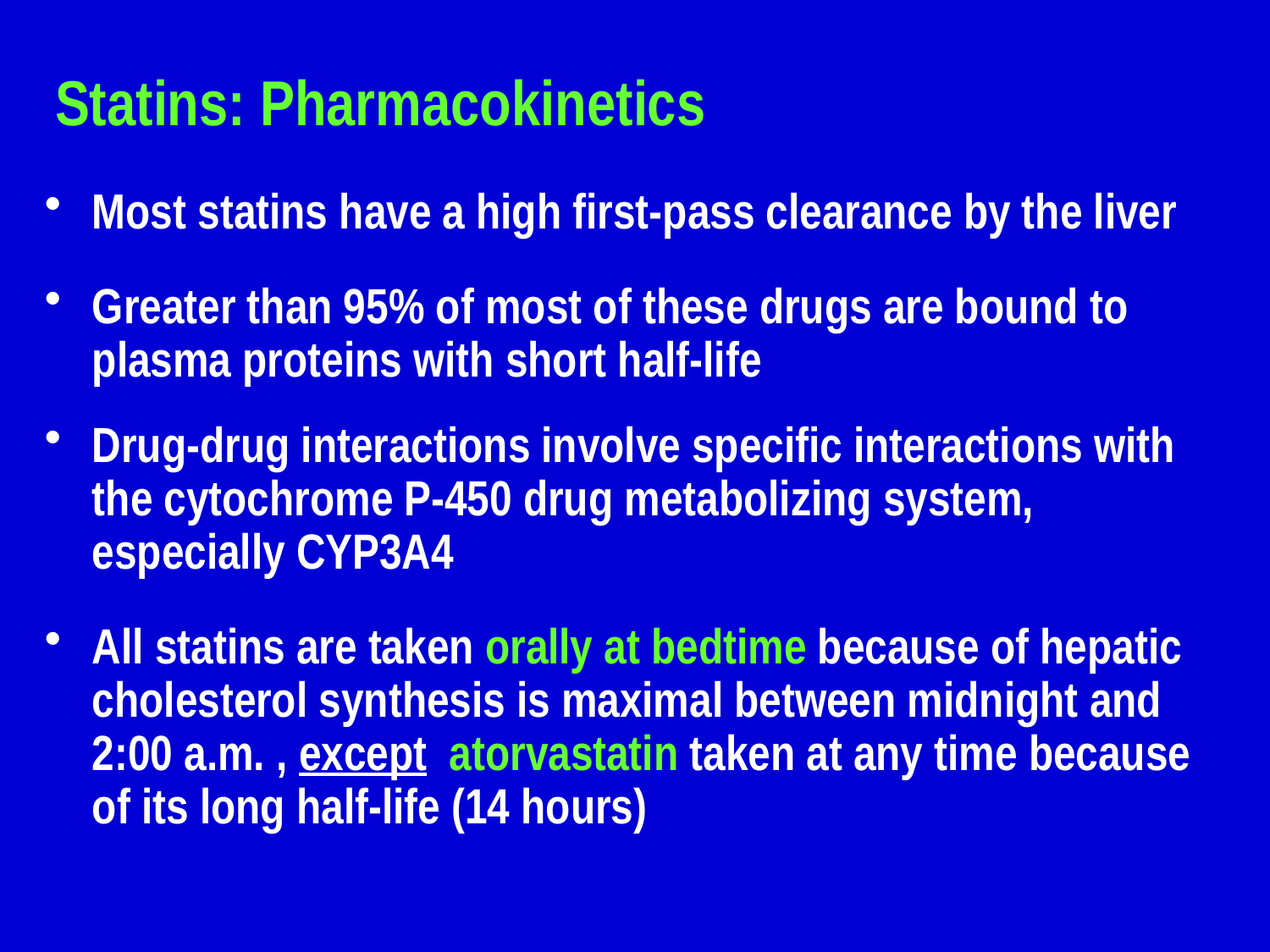

# Statins: Pharmacokinetics
Most statins have a high first-pass clearance by the liver

Greater than 95% of most of these drugs are bound to plasma proteins with short half-life

Drug-drug interactions involve specific interactions with the cytochrome P-450 drug metabolizing system, especially CYP3A4

All statins are taken orally at bedtime because of hepatic cholesterol synthesis is maximal between midnight and 2:00 a.m. , except  atorvastatin taken at any time because of its long half-life (14 hours)